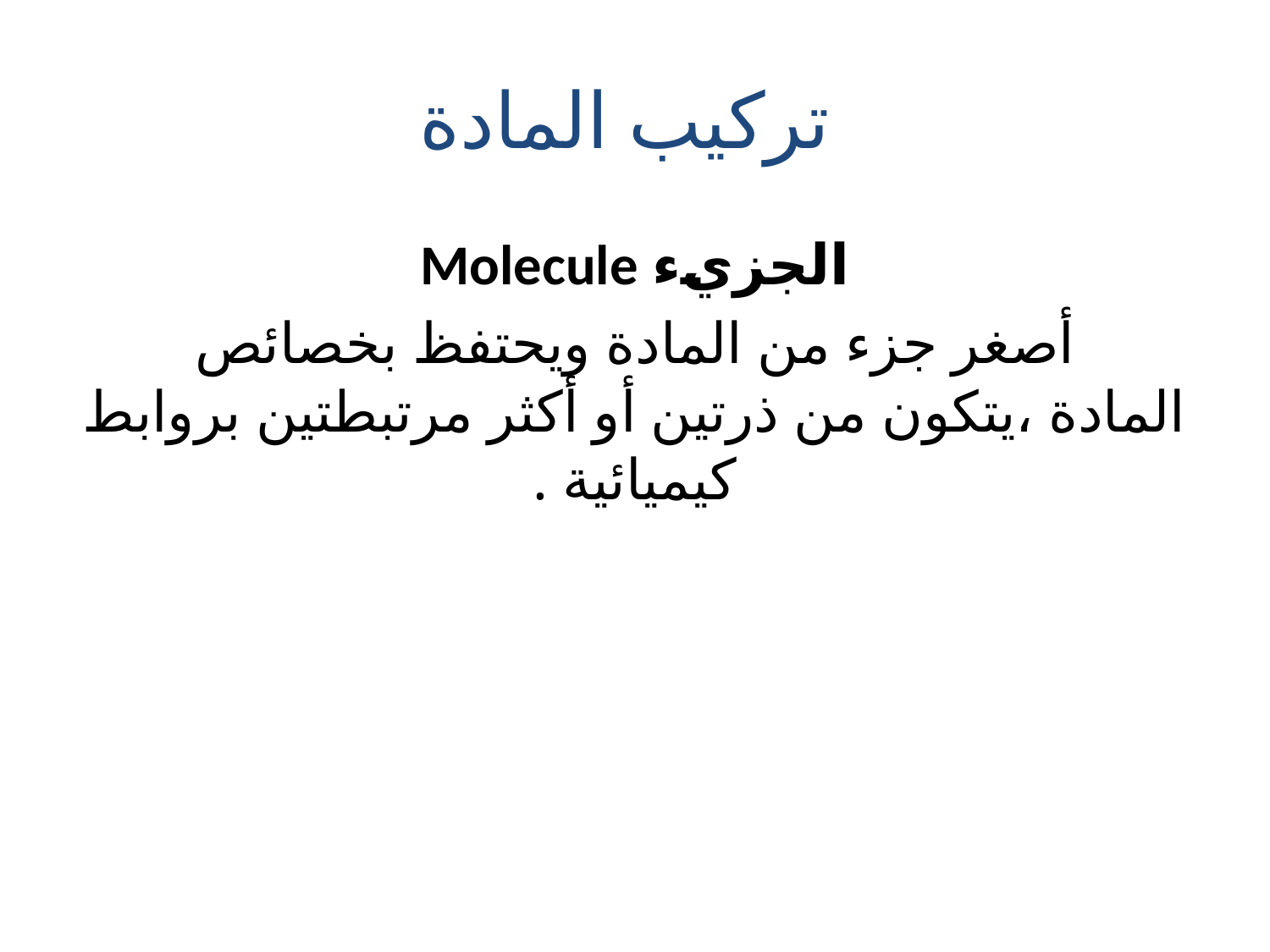

# تركيب المادة
الجزيء Molecule
أصغر جزء من المادة ويحتفظ بخصائص المادة ،يتكون من ذرتين أو أكثر مرتبطتين بروابط كيميائية .